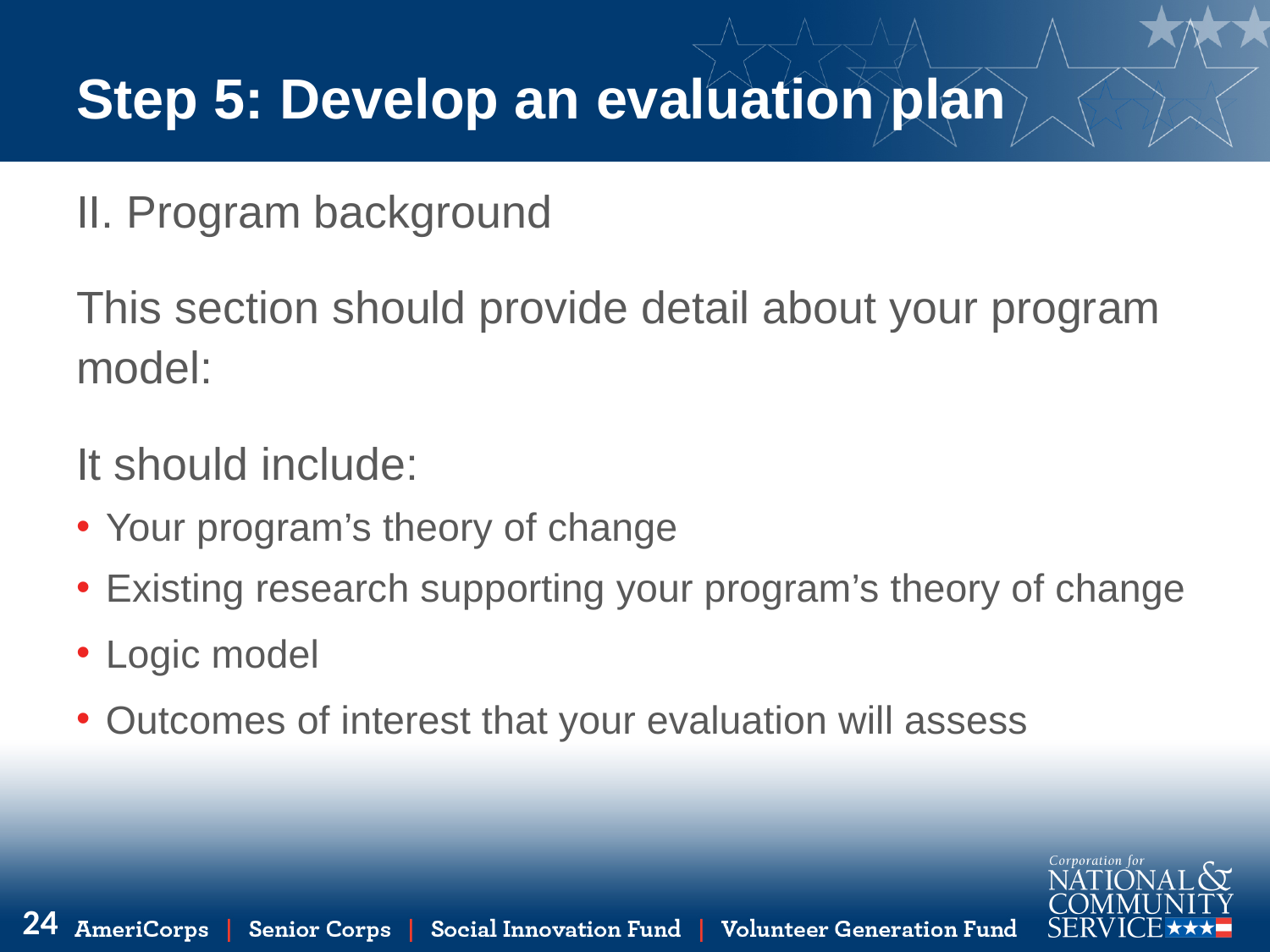

# Step 5: Develop an evaluation plan
II. Program background
This section should provide detail about your program model:
It should include:
Your program’s theory of change
Existing research supporting your program’s theory of change
Logic model
Outcomes of interest that your evaluation will assess
24